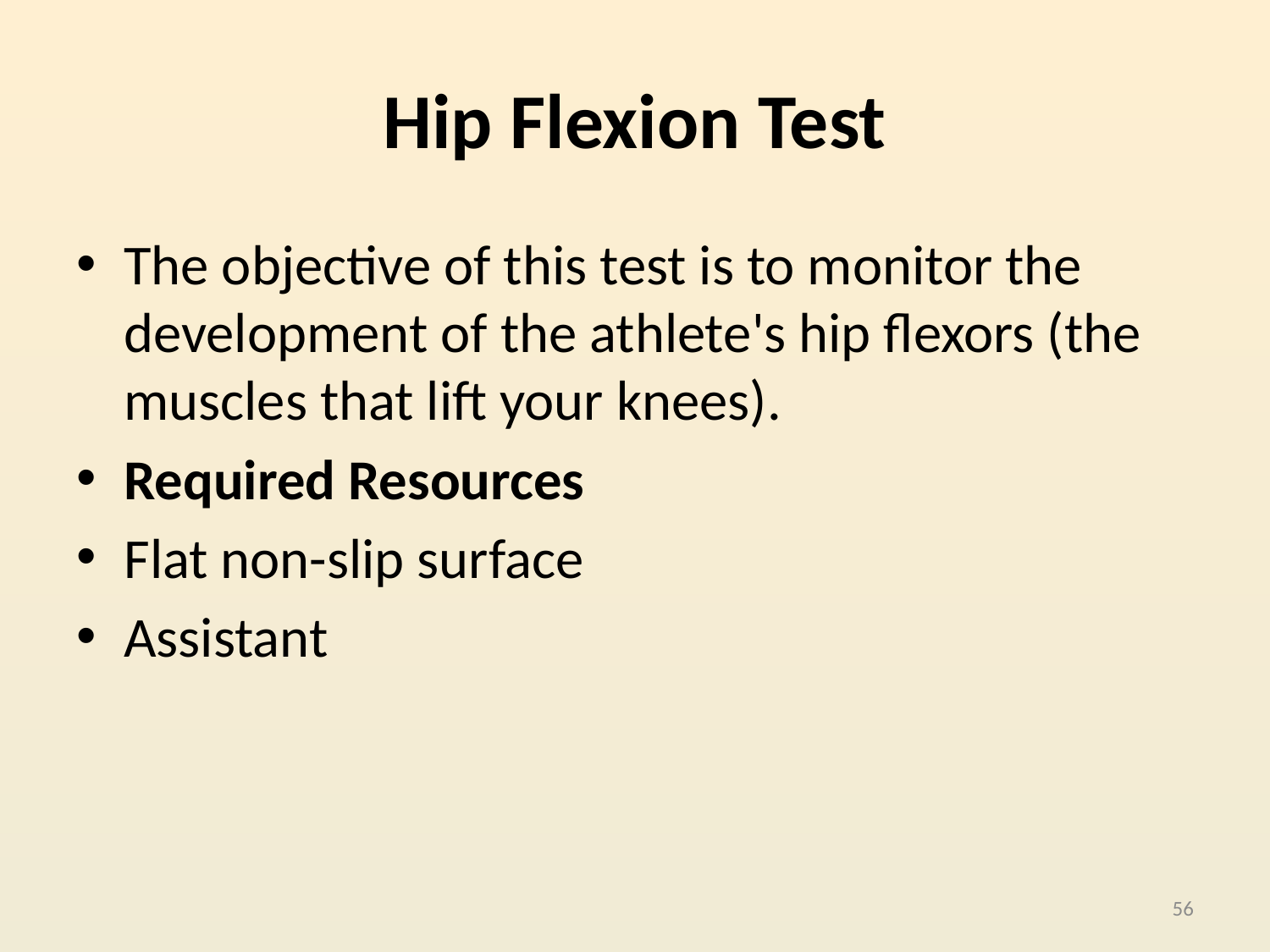

# Hip Flexion Test
The objective of this test is to monitor the development of the athlete's hip flexors (the muscles that lift your knees).
Required Resources
Flat non-slip surface
Assistant

56